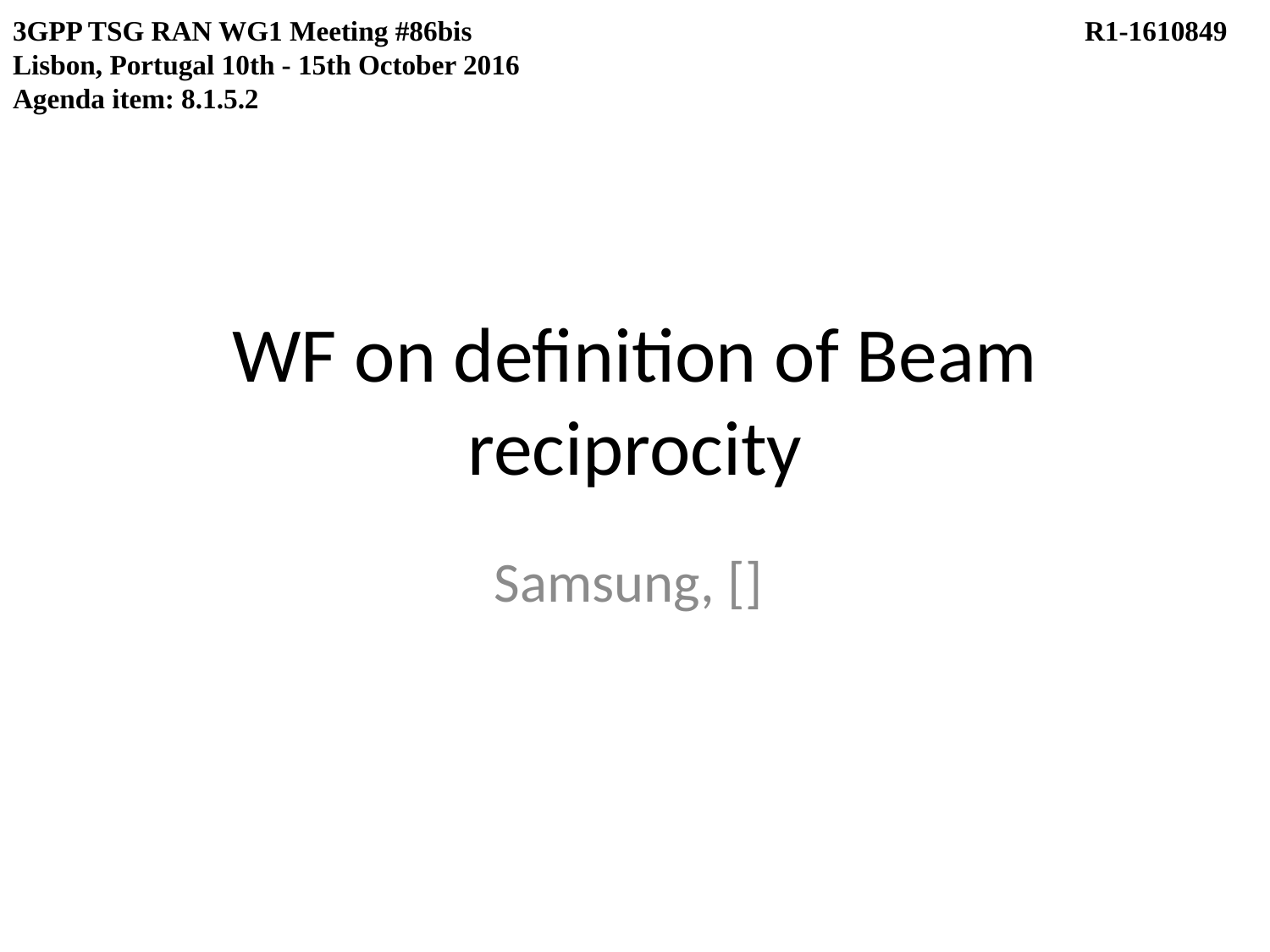

3GPP TSG RAN WG1 Meeting #86bis					        R1-1610849
Lisbon, Portugal 10th - 15th October 2016
Agenda item: 8.1.5.2

# WF on definition of Beam reciprocity
Samsung, []